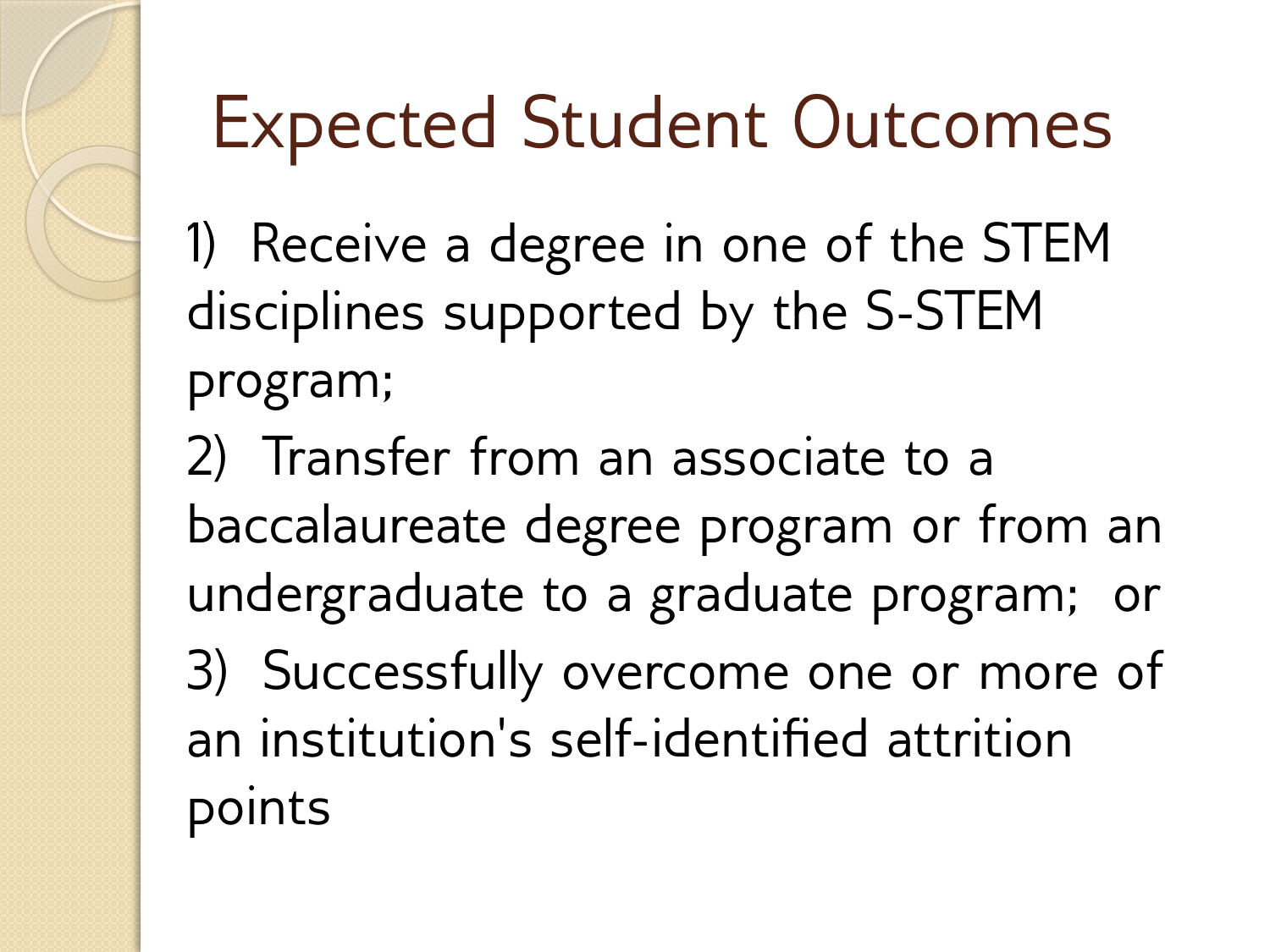

# Expected Student Outcomes
1)  Receive a degree in one of the STEM disciplines supported by the S-STEM program;
2)  Transfer from an associate to a baccalaureate degree program or from an undergraduate to a graduate program;  or
3)  Successfully overcome one or more of an institution's self-identified attrition points